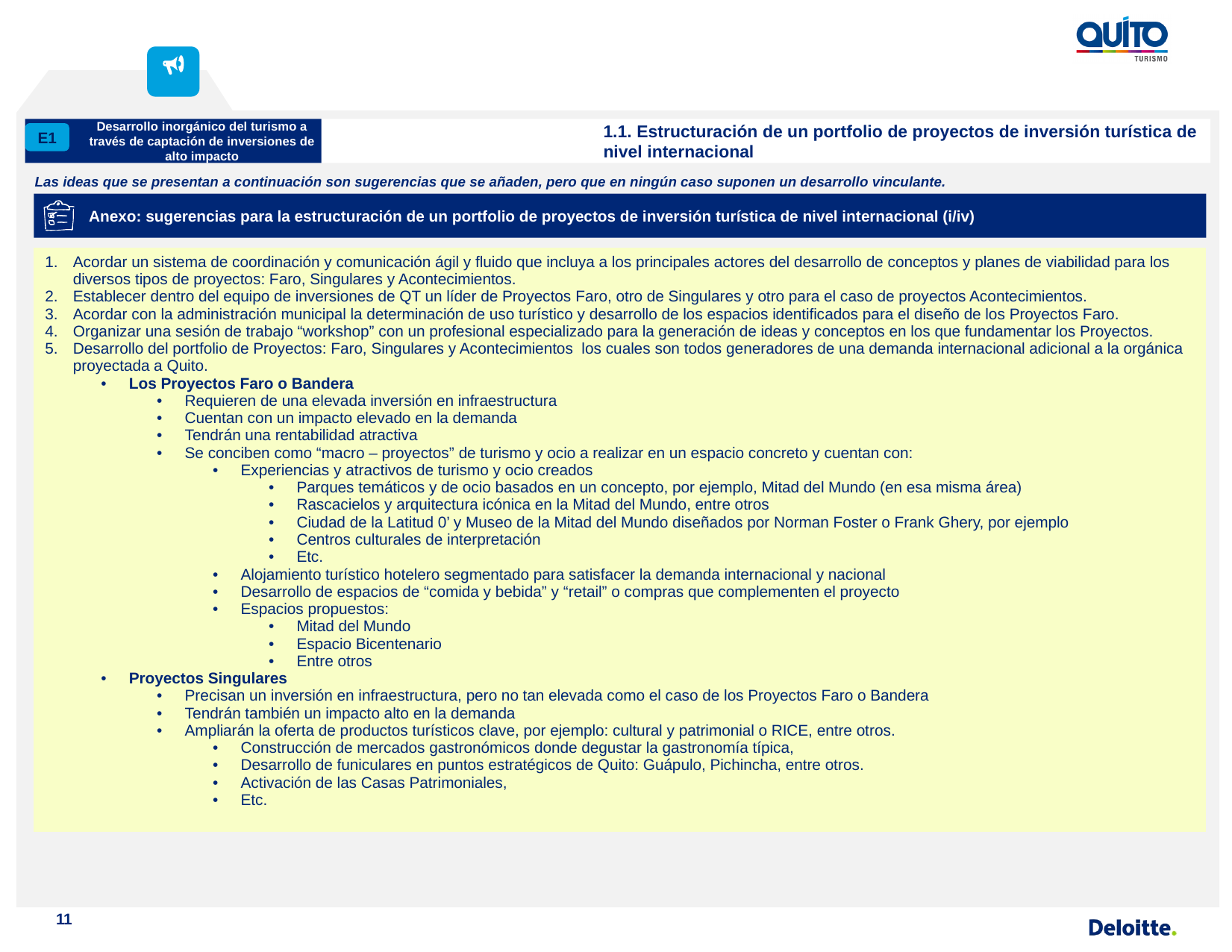

Desarrollo inorgánico del turismo a través de captación de inversiones de alto impacto
1.1. Estructuración de un portfolio de proyectos de inversión turística de nivel internacional
E1
Las ideas que se presentan a continuación son sugerencias que se añaden, pero que en ningún caso suponen un desarrollo vinculante.

Anexo: sugerencias para la estructuración de un portfolio de proyectos de inversión turística de nivel internacional (i/iv)
| Acordar un sistema de coordinación y comunicación ágil y fluido que incluya a los principales actores del desarrollo de conceptos y planes de viabilidad para los diversos tipos de proyectos: Faro, Singulares y Acontecimientos. Establecer dentro del equipo de inversiones de QT un líder de Proyectos Faro, otro de Singulares y otro para el caso de proyectos Acontecimientos. Acordar con la administración municipal la determinación de uso turístico y desarrollo de los espacios identificados para el diseño de los Proyectos Faro. Organizar una sesión de trabajo “workshop” con un profesional especializado para la generación de ideas y conceptos en los que fundamentar los Proyectos. Desarrollo del portfolio de Proyectos: Faro, Singulares y Acontecimientos los cuales son todos generadores de una demanda internacional adicional a la orgánica proyectada a Quito. Los Proyectos Faro o Bandera Requieren de una elevada inversión en infraestructura Cuentan con un impacto elevado en la demanda Tendrán una rentabilidad atractiva Se conciben como “macro – proyectos” de turismo y ocio a realizar en un espacio concreto y cuentan con: Experiencias y atractivos de turismo y ocio creados Parques temáticos y de ocio basados en un concepto, por ejemplo, Mitad del Mundo (en esa misma área) Rascacielos y arquitectura icónica en la Mitad del Mundo, entre otros Ciudad de la Latitud 0’ y Museo de la Mitad del Mundo diseñados por Norman Foster o Frank Ghery, por ejemplo Centros culturales de interpretación Etc. Alojamiento turístico hotelero segmentado para satisfacer la demanda internacional y nacional Desarrollo de espacios de “comida y bebida” y “retail” o compras que complementen el proyecto Espacios propuestos: Mitad del Mundo Espacio Bicentenario Entre otros Proyectos Singulares Precisan un inversión en infraestructura, pero no tan elevada como el caso de los Proyectos Faro o Bandera Tendrán también un impacto alto en la demanda Ampliarán la oferta de productos turísticos clave, por ejemplo: cultural y patrimonial o RICE, entre otros. Construcción de mercados gastronómicos donde degustar la gastronomía típica, Desarrollo de funiculares en puntos estratégicos de Quito: Guápulo, Pichincha, entre otros. Activación de las Casas Patrimoniales, Etc. |
| --- |
11